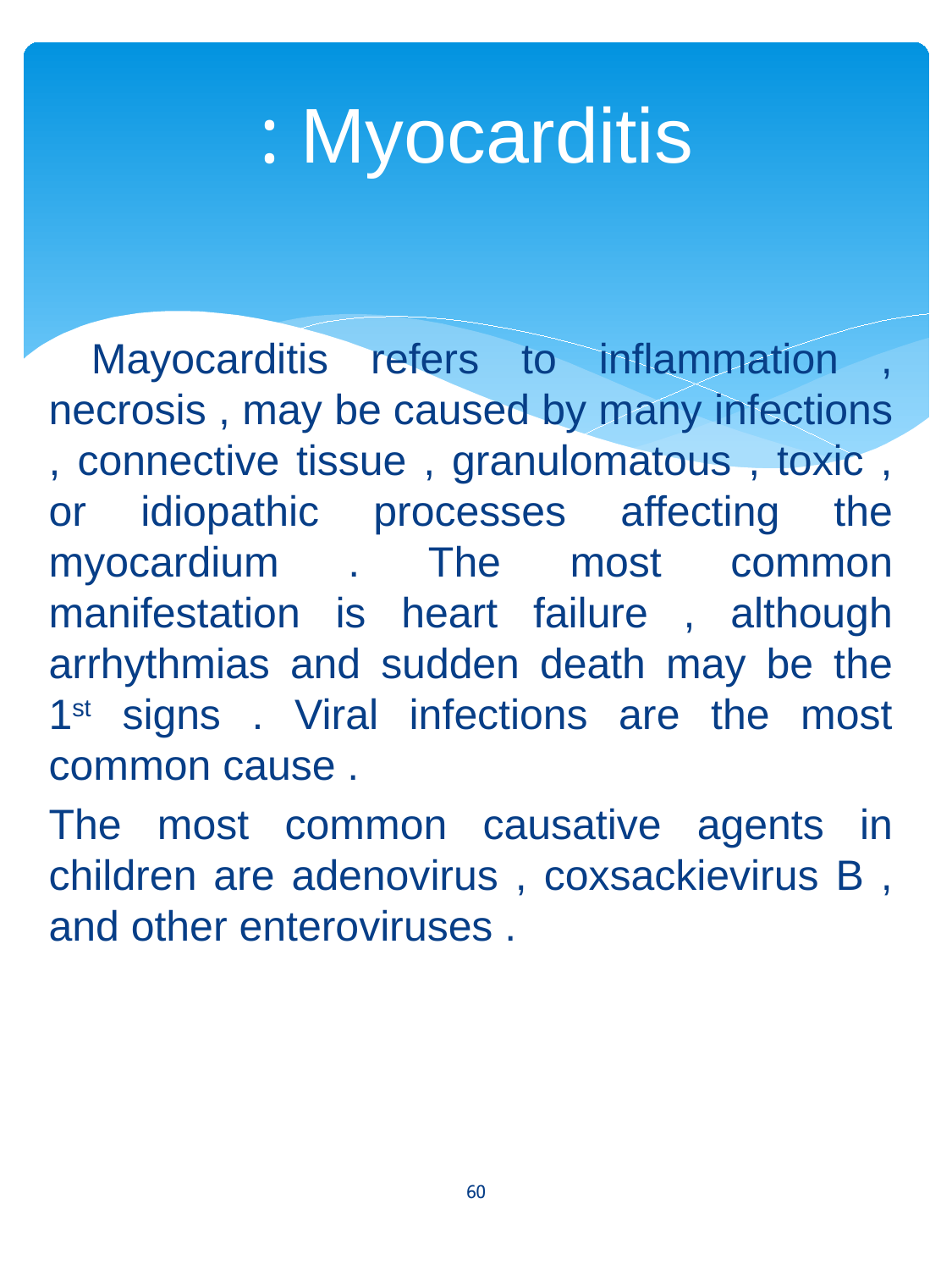

# Myocarditis :
 Mayocarditis refers to inflammation , necrosis , may be caused by many infections , connective tissue , granulomatous , toxic , or idiopathic processes affecting the myocardium . The most common manifestation is heart failure , although arrhythmias and sudden death may be the 1st signs . Viral infections are the most common cause .
The most common causative agents in children are adenovirus , coxsackievirus B , and other enteroviruses .
60